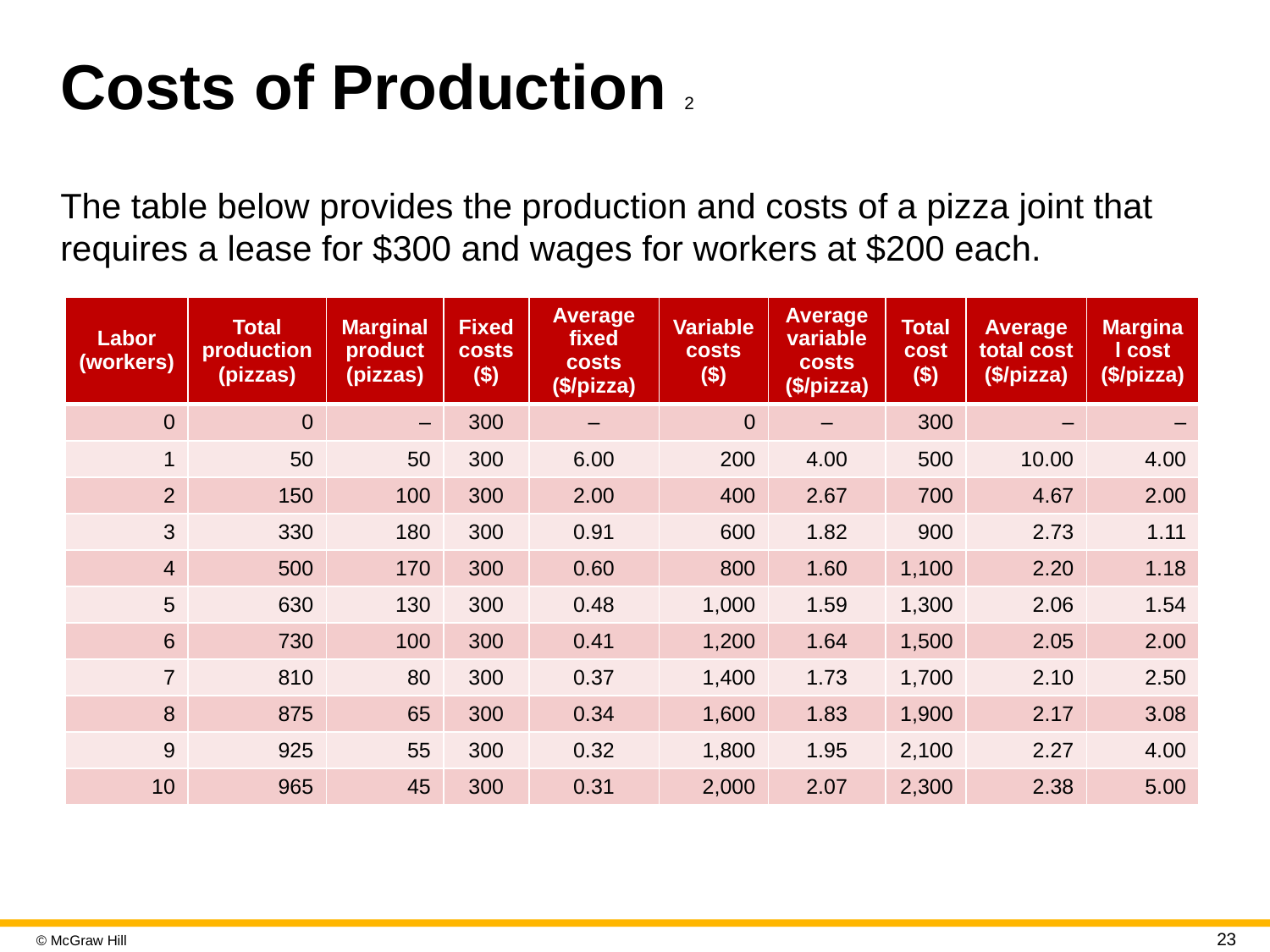

# Costs of Production 2
The table below provides the production and costs of a pizza joint that requires a lease for $300 and wages for workers at $200 each.
| Labor (workers) | Total production (pizzas) | Marginal product (pizzas) | Fixed costs ($) | Average fixed costs ($/pizza) | Variable costs ($) | Average variable costs ($/pizza) | Total cost ($) | Average total cost ($/pizza) | Marginal cost ($/pizza) |
| --- | --- | --- | --- | --- | --- | --- | --- | --- | --- |
| 0 | 0 | – | 300 | – | 0 | – | 300 | – | – |
| 1 | 50 | 50 | 300 | 6.00 | 200 | 4.00 | 500 | 10.00 | 4.00 |
| 2 | 150 | 100 | 300 | 2.00 | 400 | 2.67 | 700 | 4.67 | 2.00 |
| 3 | 330 | 180 | 300 | 0.91 | 600 | 1.82 | 900 | 2.73 | 1.11 |
| 4 | 500 | 170 | 300 | 0.60 | 800 | 1.60 | 1,100 | 2.20 | 1.18 |
| 5 | 630 | 130 | 300 | 0.48 | 1,000 | 1.59 | 1,300 | 2.06 | 1.54 |
| 6 | 730 | 100 | 300 | 0.41 | 1,200 | 1.64 | 1,500 | 2.05 | 2.00 |
| 7 | 810 | 80 | 300 | 0.37 | 1,400 | 1.73 | 1,700 | 2.10 | 2.50 |
| 8 | 875 | 65 | 300 | 0.34 | 1,600 | 1.83 | 1,900 | 2.17 | 3.08 |
| 9 | 925 | 55 | 300 | 0.32 | 1,800 | 1.95 | 2,100 | 2.27 | 4.00 |
| 10 | 965 | 45 | 300 | 0.31 | 2,000 | 2.07 | 2,300 | 2.38 | 5.00 |